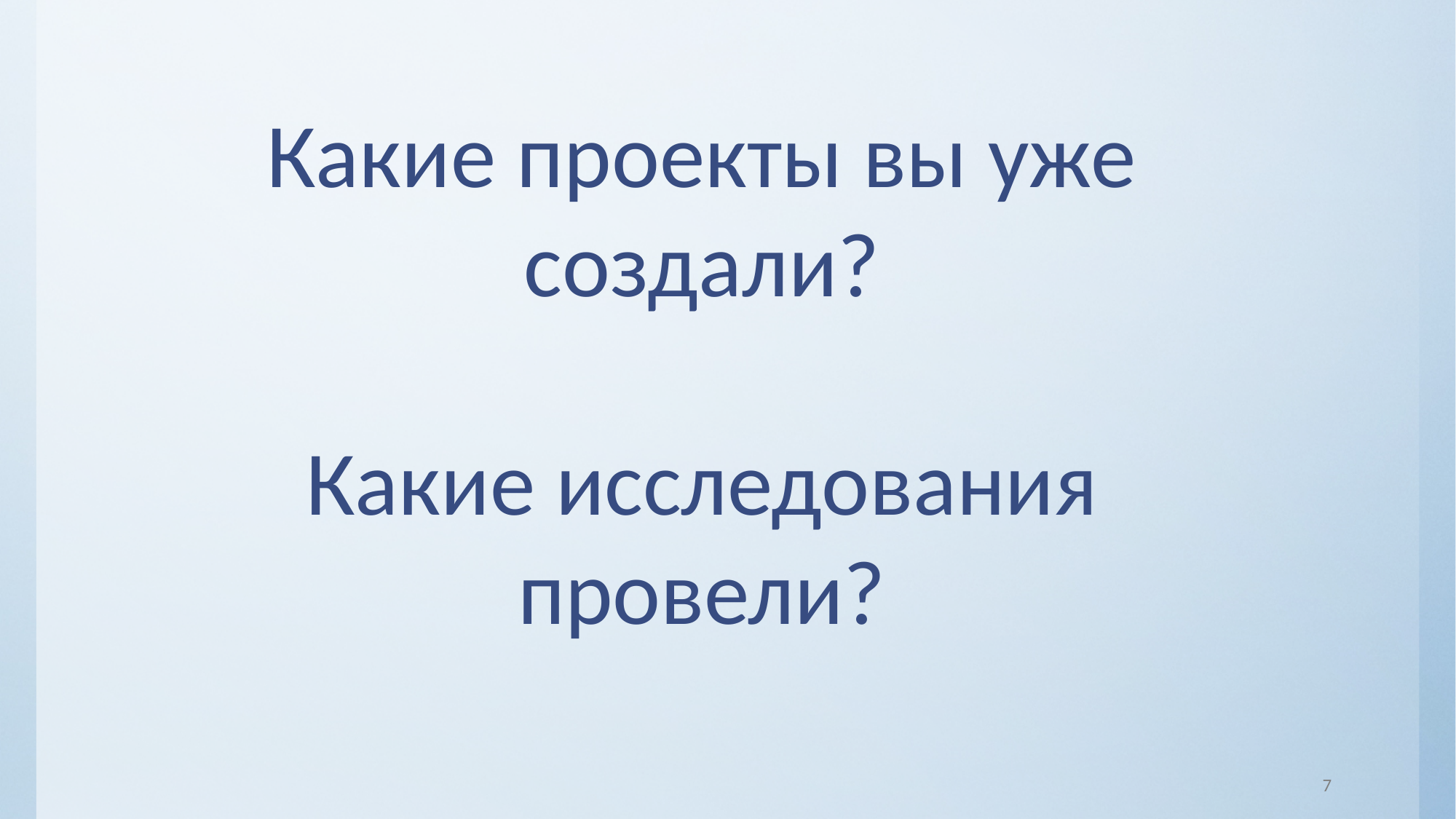

Какие проекты вы уже создали?

Какие исследования провели?

7